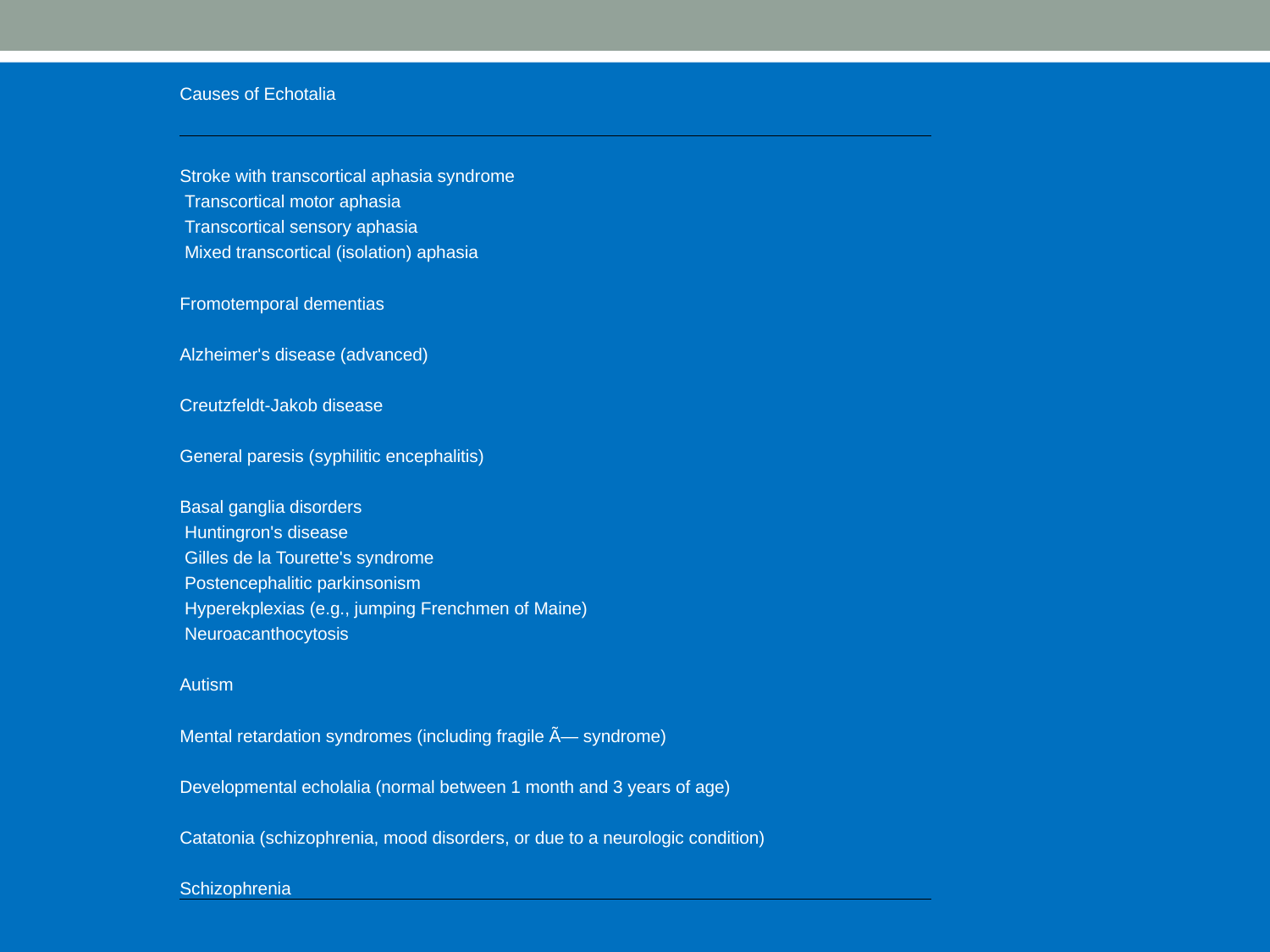

#
| Causes of Echotalia |
| --- |
|  |
| Stroke with transcortical aphasia syndrome |
| Transcortical motor aphasia |
| Transcortical sensory aphasia |
| Mixed transcortical (isolation) aphasia |
| Fromotemporal dementias |
| Alzheimer's disease (advanced) |
| Creutzfeldt-Jakob disease |
| General paresis (syphilitic encephalitis) |
| Basal ganglia disorders |
| Huntingron's disease |
| Gilles de la Tourette's syndrome |
| Postencephalitic parkinsonism |
| Hyperekplexias (e.g., jumping Frenchmen of Maine) |
| Neuroacanthocytosis |
| Autism |
| Mental retardation syndromes (including fragile Ã— syndrome) |
| Developmental echolalia (normal between 1 month and 3 years of age) |
| Catatonia (schizophrenia, mood disorders, or due to a neurologic condition) |
| Schizophrenia |